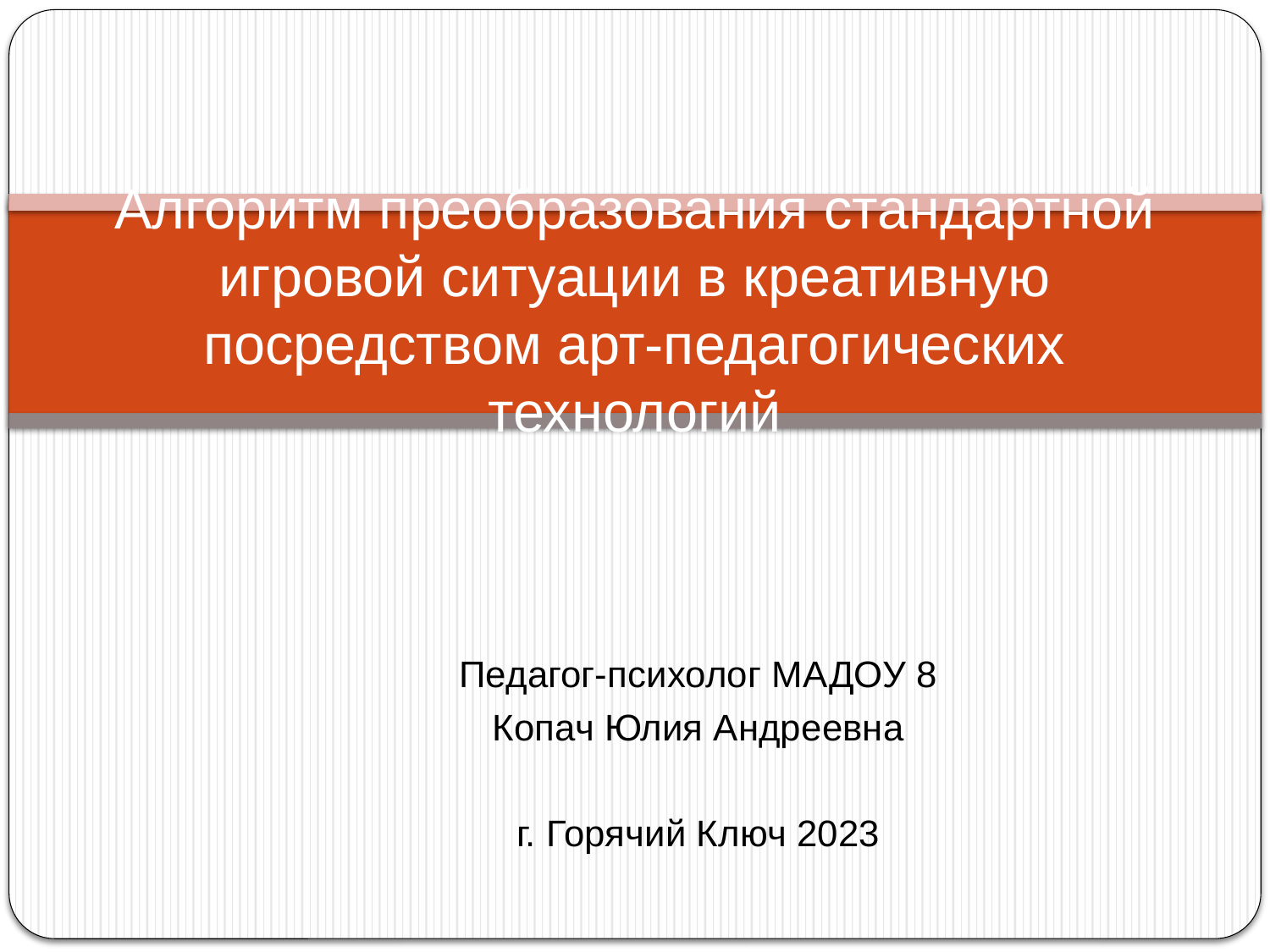

# Алгоритм преобразования стандартной игровой ситуации в креативную посредством арт-педагогических технологий
Педагог-психолог МАДОУ 8
Копач Юлия Андреевна

г. Горячий Ключ 2023